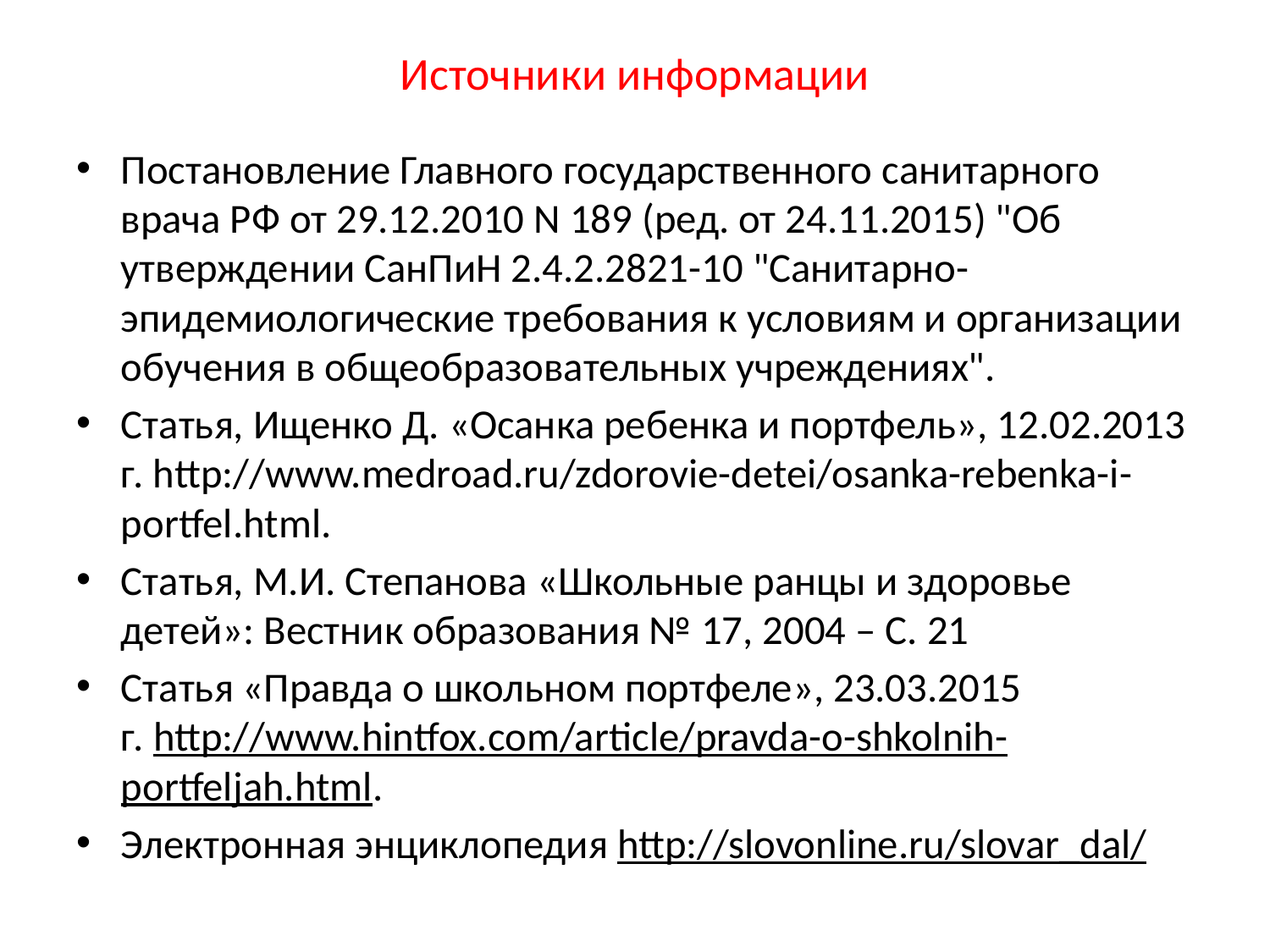

# Источники информации
Постановление Главного государственного санитарного врача РФ от 29.12.2010 N 189 (ред. от 24.11.2015) "Об утверждении СанПиН 2.4.2.2821-10 "Санитарно-эпидемиологические требования к условиям и организации обучения в общеобразовательных учреждениях".
Статья, Ищенко Д. «Осанка ребенка и портфель», 12.02.2013 г. http://www.medroad.ru/zdorovie-detei/osanka-rebenka-i-portfel.html.
Статья, М.И. Степанова «Школьные ранцы и здоровье детей»: Вестник образования № 17, 2004 – С. 21
Статья «Правда о школьном портфеле», 23.03.2015 г. http://www.hintfox.com/article/pravda-o-shkolnih-portfeljah.html.
Электронная энциклопедия http://slovonline.ru/slovar_dal/